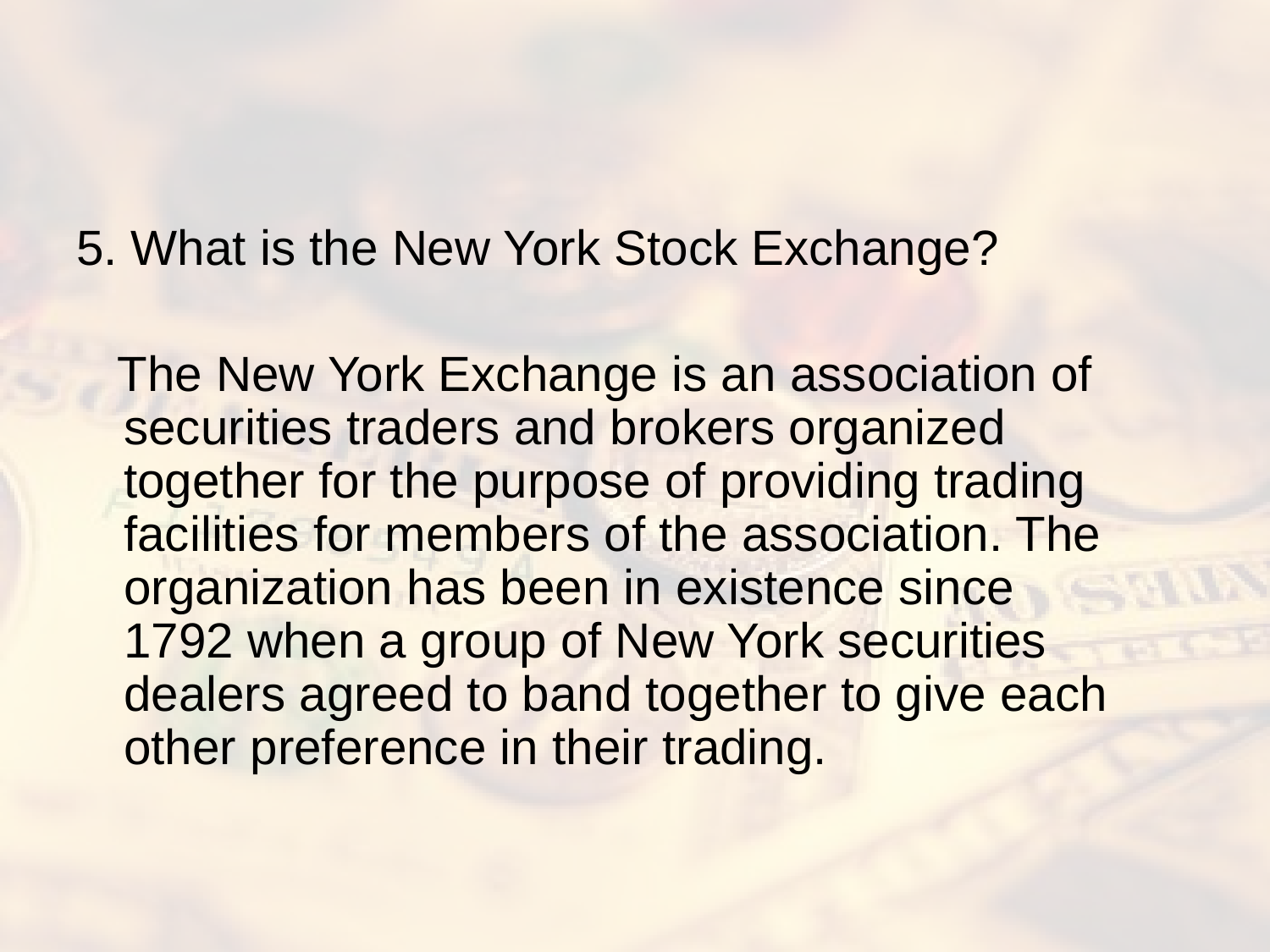

#
5. What is the New York Stock Exchange?

   The New York Exchange is an association of securities traders and brokers organized together for the purpose of providing trading facilities for members of the association. The organization has been in existence since 1792 when a group of New York securities dealers agreed to band together to give each other preference in their trading.